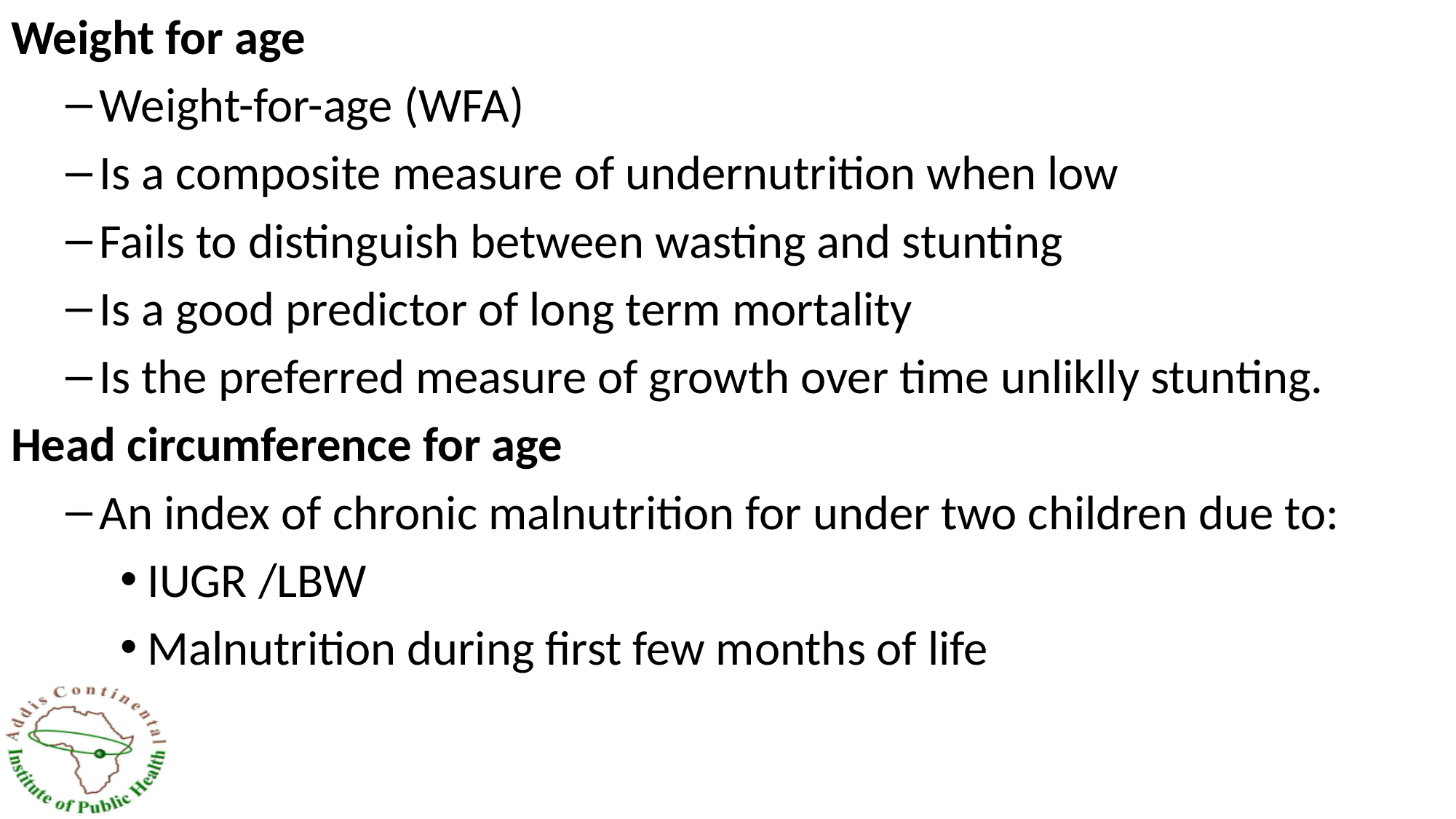

Weight for age
Weight-for-age (WFA)
Is a composite measure of undernutrition when low
Fails to distinguish between wasting and stunting
Is a good predictor of long term mortality
Is the preferred measure of growth over time unliklly stunting.
Head circumference for age
An index of chronic malnutrition for under two children due to:
IUGR /LBW
Malnutrition during first few months of life